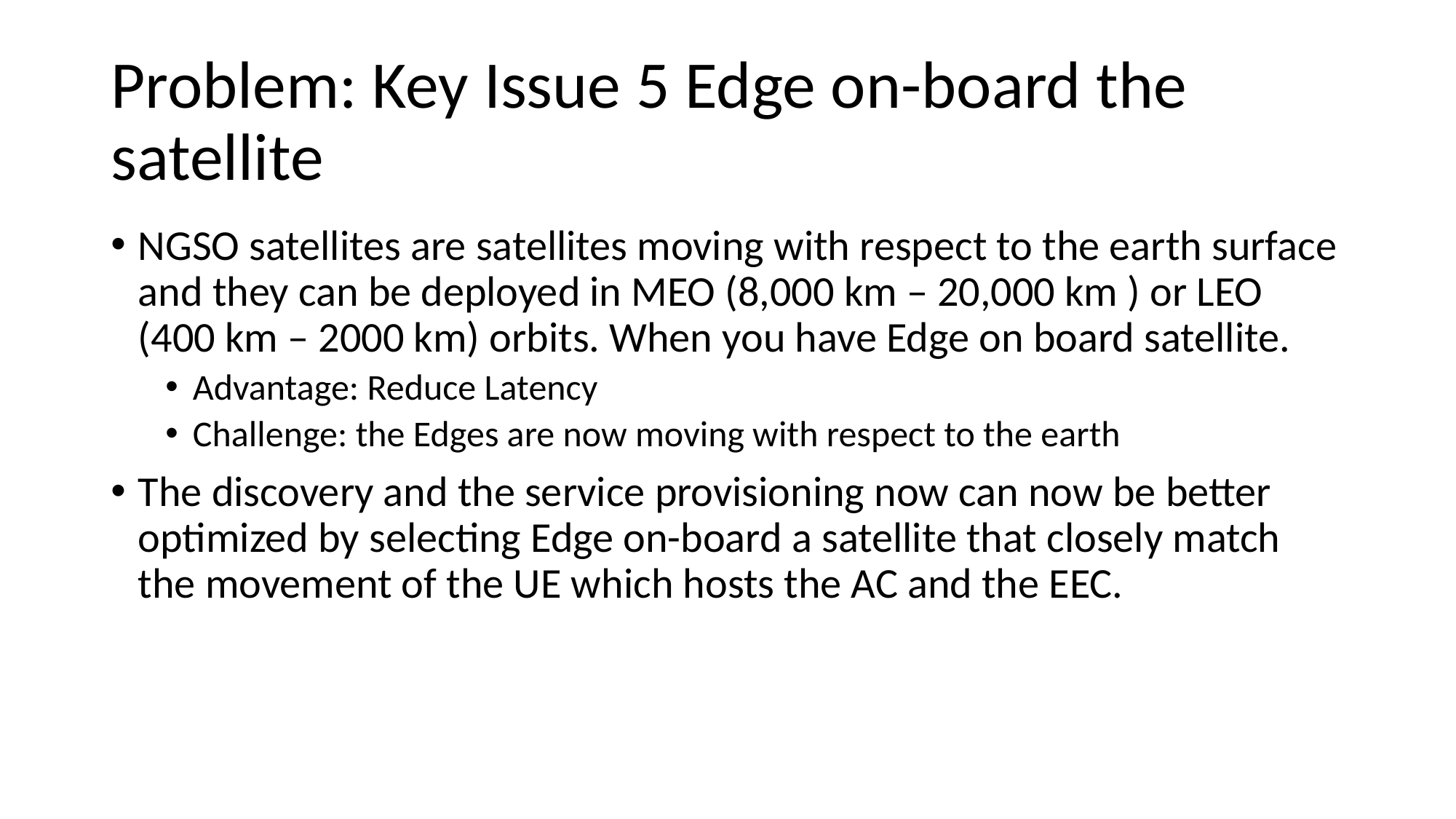

# Problem: Key Issue 5 Edge on-board the satellite
NGSO satellites are satellites moving with respect to the earth surface and they can be deployed in MEO (8,000 km – 20,000 km ) or LEO (400 km – 2000 km) orbits. When you have Edge on board satellite.
Advantage: Reduce Latency
Challenge: the Edges are now moving with respect to the earth
The discovery and the service provisioning now can now be better optimized by selecting Edge on-board a satellite that closely match the movement of the UE which hosts the AC and the EEC.